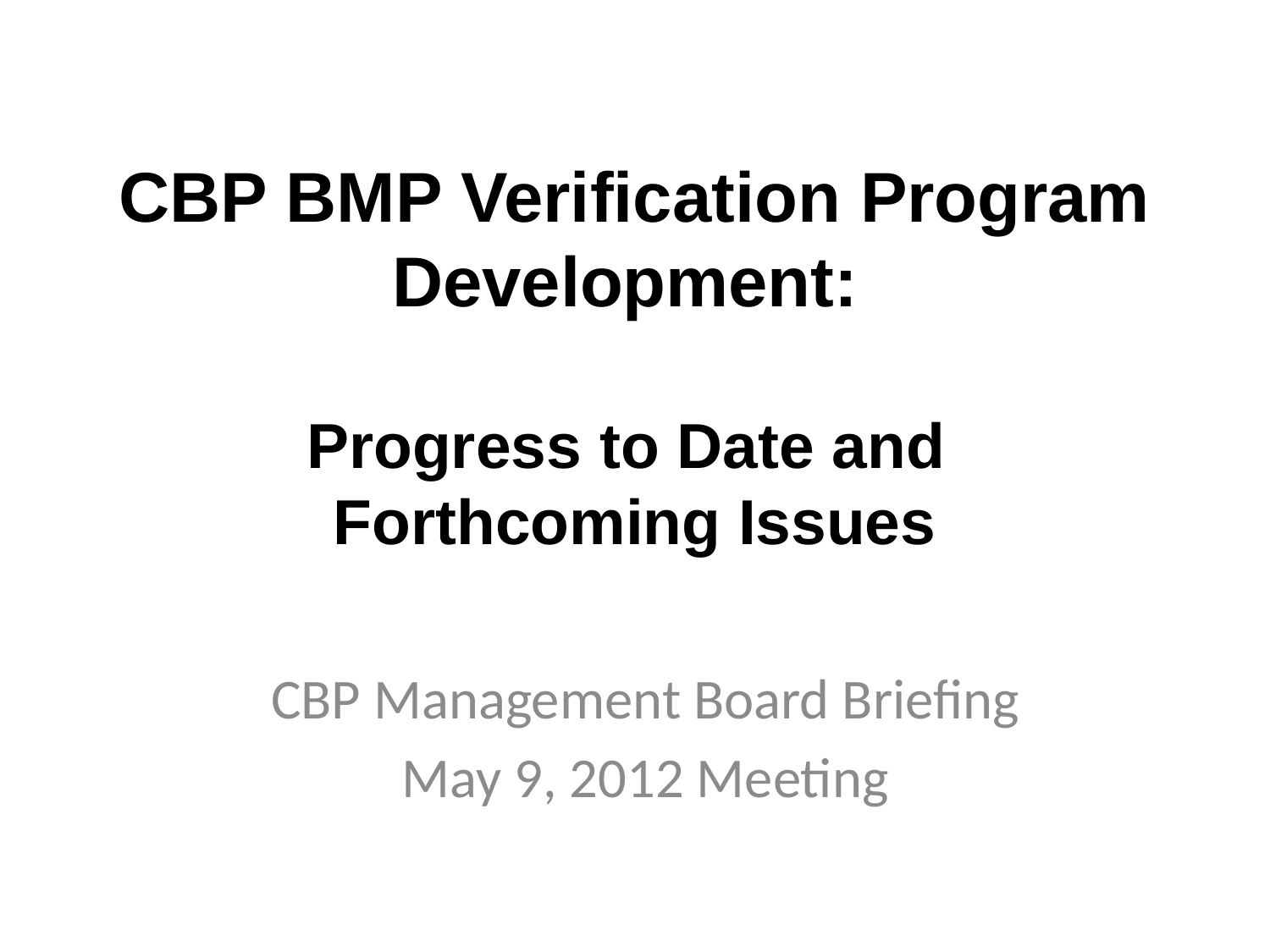

# CBP BMP Verification Program Development: Progress to Date and Forthcoming Issues
CBP Management Board Briefing
May 9, 2012 Meeting